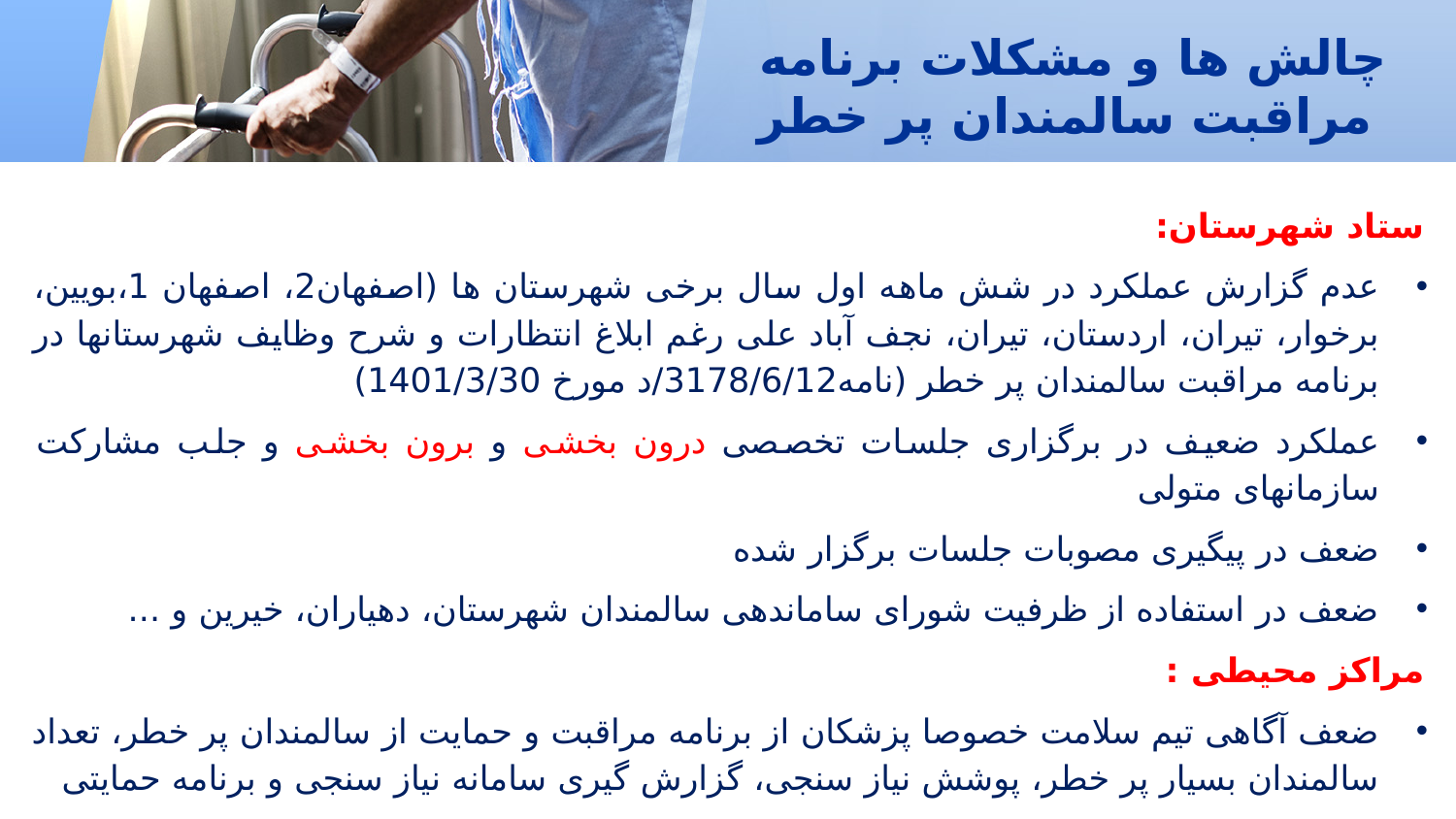

# چالش ها و مشکلات برنامه مراقبت سالمندان پر خطر
ستاد شهرستان:
عدم گزارش عملکرد در شش ماهه اول سال برخی شهرستان ها (اصفهان2، اصفهان 1،بویین، برخوار، تیران، اردستان، تیران، نجف آباد علی رغم ابلاغ انتظارات و شرح وظایف شهرستانها در برنامه مراقبت سالمندان پر خطر (نامه3178/6/12/د مورخ 1401/3/30)
عملکرد ضعیف در برگزاری جلسات تخصصی درون بخشی و برون بخشی و جلب مشارکت سازمانهای متولی
ضعف در پیگیری مصوبات جلسات برگزار شده
ضعف در استفاده از ظرفیت شورای ساماندهی سالمندان شهرستان، دهیاران، خیرین و ...
مراکز محیطی :
ضعف آگاهی تیم سلامت خصوصا پزشکان از برنامه مراقبت و حمایت از سالمندان پر خطر، تعداد سالمندان بسیار پر خطر، پوشش نیاز سنجی، گزارش گیری سامانه نیاز سنجی و برنامه حمایتی